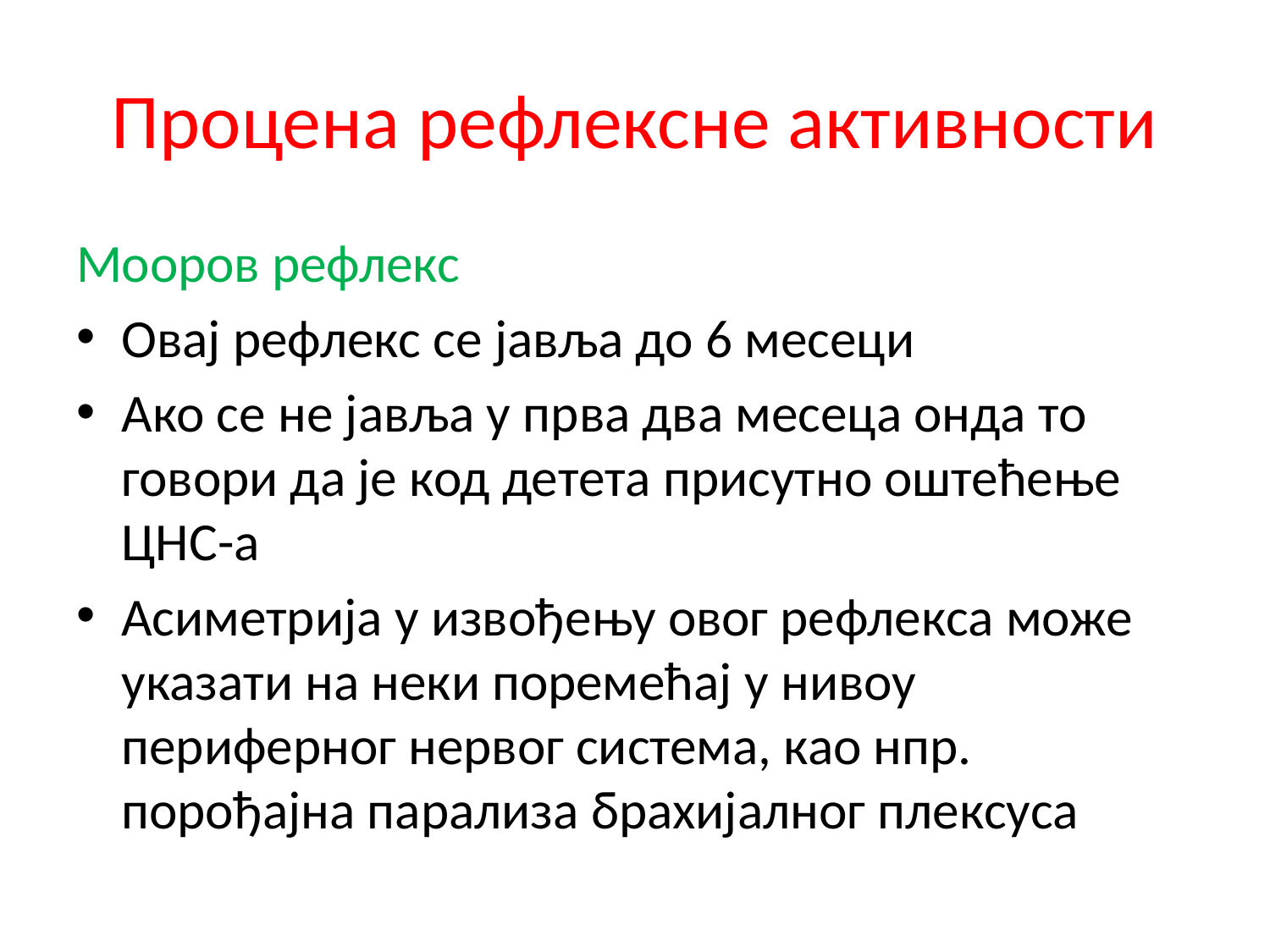

# Процена рефлексне активности
Мооров рефлекс
Овај рефлекс се јавља до 6 месеци
Ако се не јавља у прва два месеца онда то говори да је код детета присутно оштећење ЦНС-а
Асиметрија у извођењу овог рефлекса може указати на неки поремећај у нивоу периферног нервог система, као нпр. порођајна парализа брахијалног плексуса